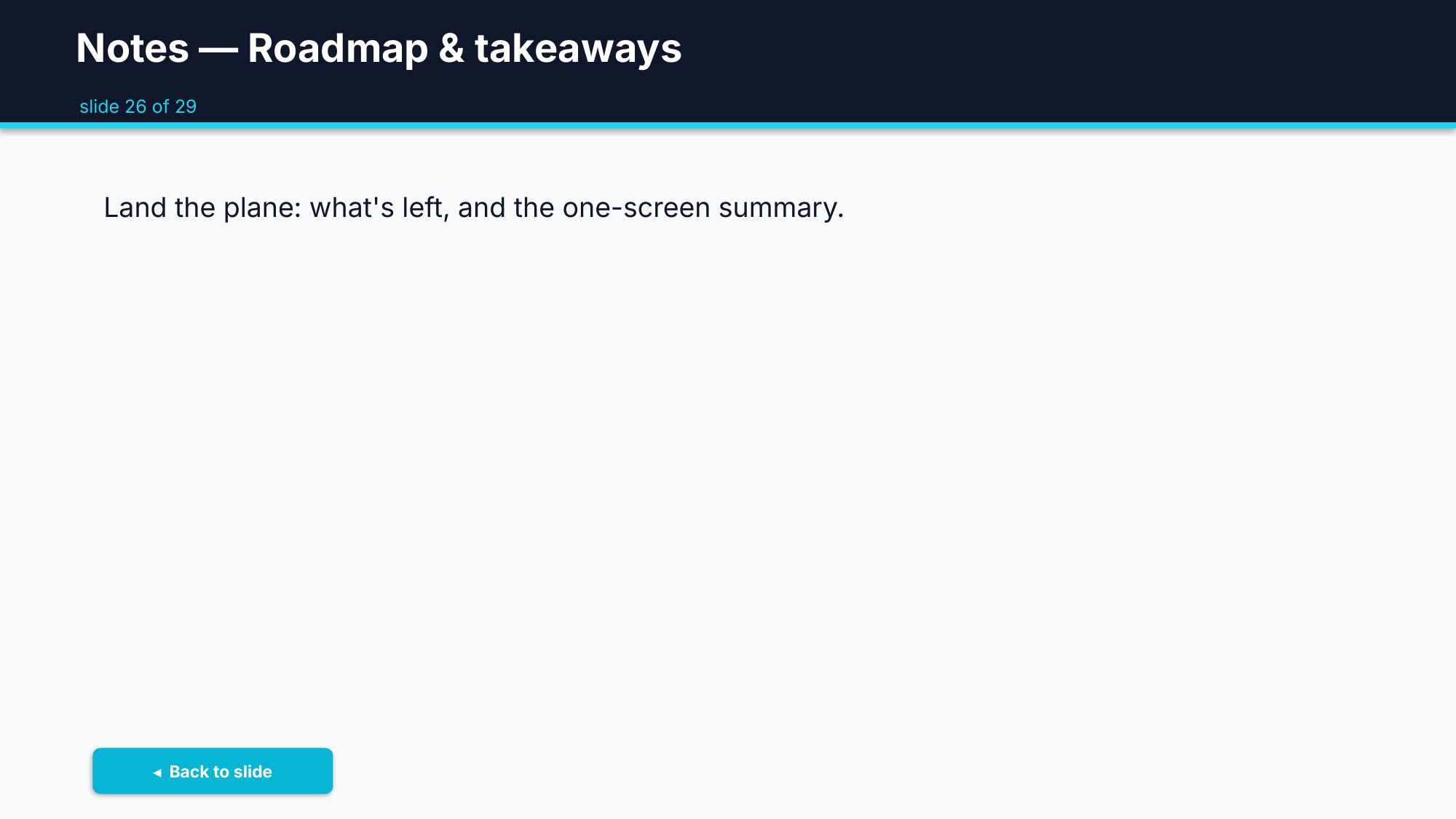

Notes — Roadmap & takeaways
slide 26 of 29

Land the plane: what's left, and the one-screen summary.
◂  Back to slide